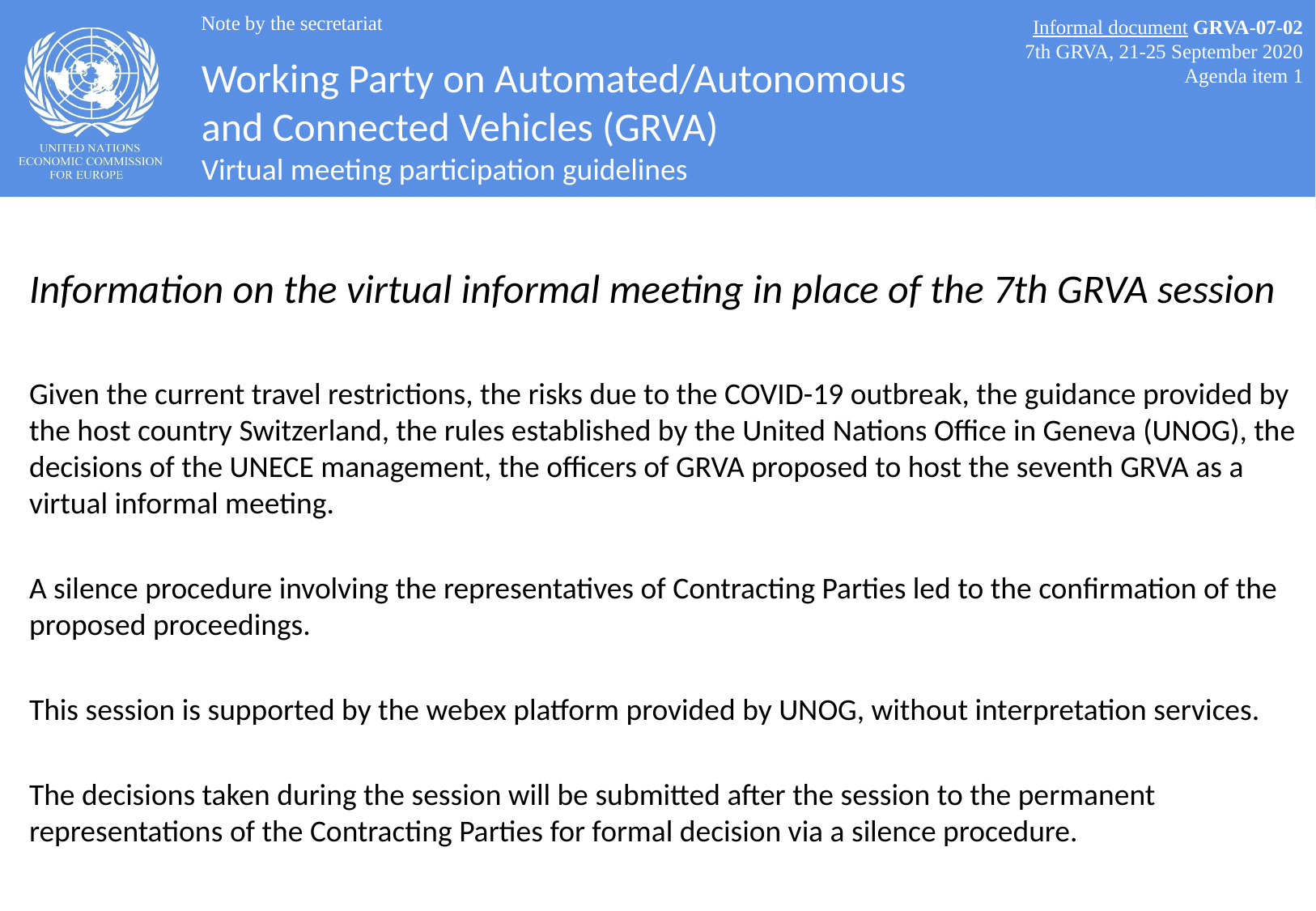

Note by the secretariat
Informal document GRVA-07-02
7th GRVA, 21-25 September 2020
Agenda item 1
# Working Party on Automated/Autonomous and Connected Vehicles (GRVA) Virtual meeting participation guidelines

Information on the virtual informal meeting in place of the 7th GRVA session

Given the current travel restrictions, the risks due to the COVID-19 outbreak, the guidance provided by the host country Switzerland, the rules established by the United Nations Office in Geneva (UNOG), the decisions of the UNECE management, the officers of GRVA proposed to host the seventh GRVA as a virtual informal meeting.

A silence procedure involving the representatives of Contracting Parties led to the confirmation of the proposed proceedings.

This session is supported by the webex platform provided by UNOG, without interpretation services.

The decisions taken during the session will be submitted after the session to the permanent representations of the Contracting Parties for formal decision via a silence procedure.